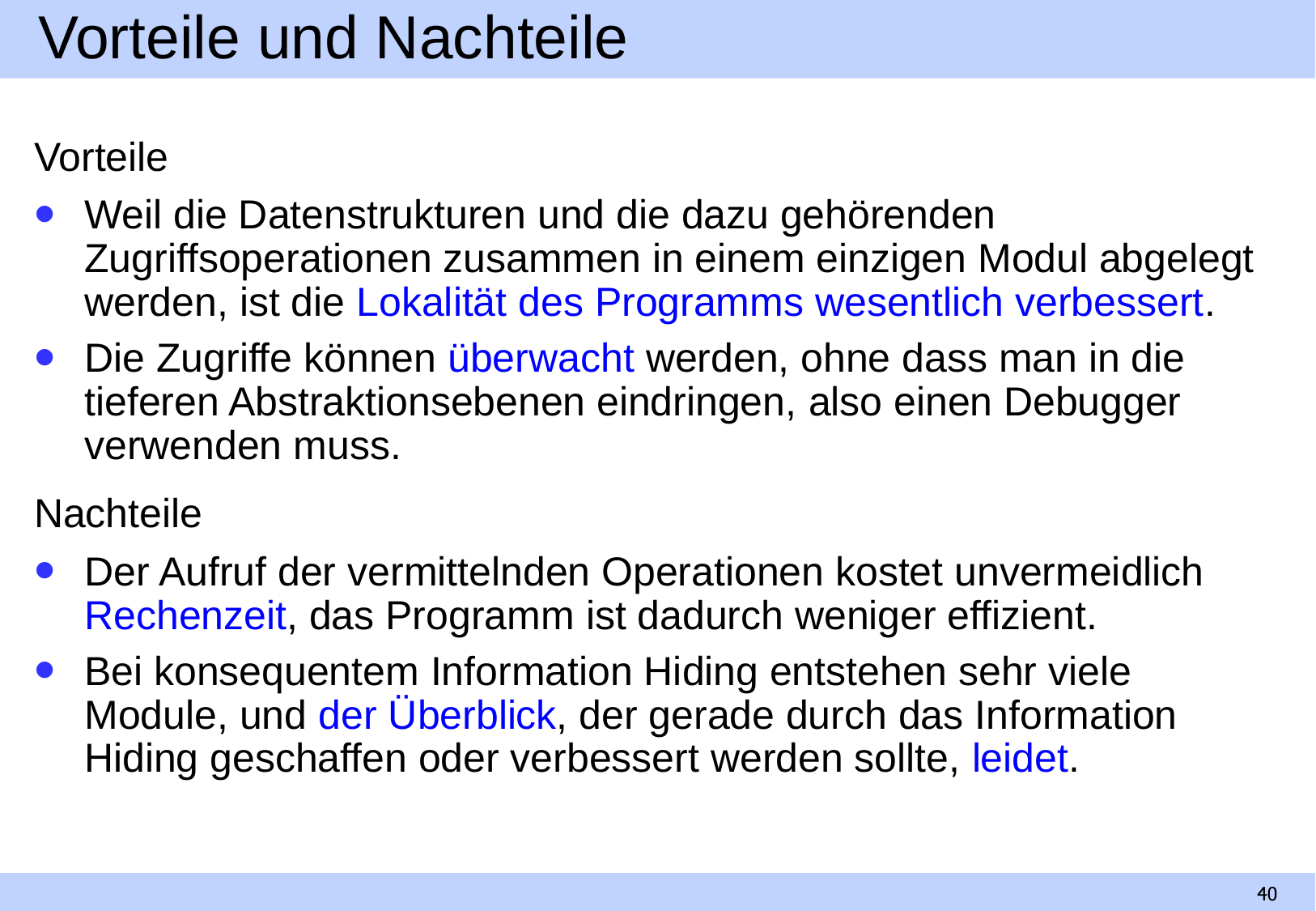

# Vorteile und Nachteile
Vorteile
Weil die Datenstrukturen und die dazu gehörenden Zugriffsoperationen zusammen in einem einzigen Modul abgelegt werden, ist die Lokalität des Programms wesentlich verbessert.
Die Zugriffe können überwacht werden, ohne dass man in die tieferen Abstraktionsebenen eindringen, also einen Debugger verwenden muss.
Nachteile
Der Aufruf der vermittelnden Operationen kostet unvermeidlich Rechenzeit, das Programm ist dadurch weniger effizient.
Bei konsequentem Information Hiding entstehen sehr viele Module, und der Überblick, der gerade durch das Information Hiding geschaffen oder verbessert werden sollte, leidet.

40